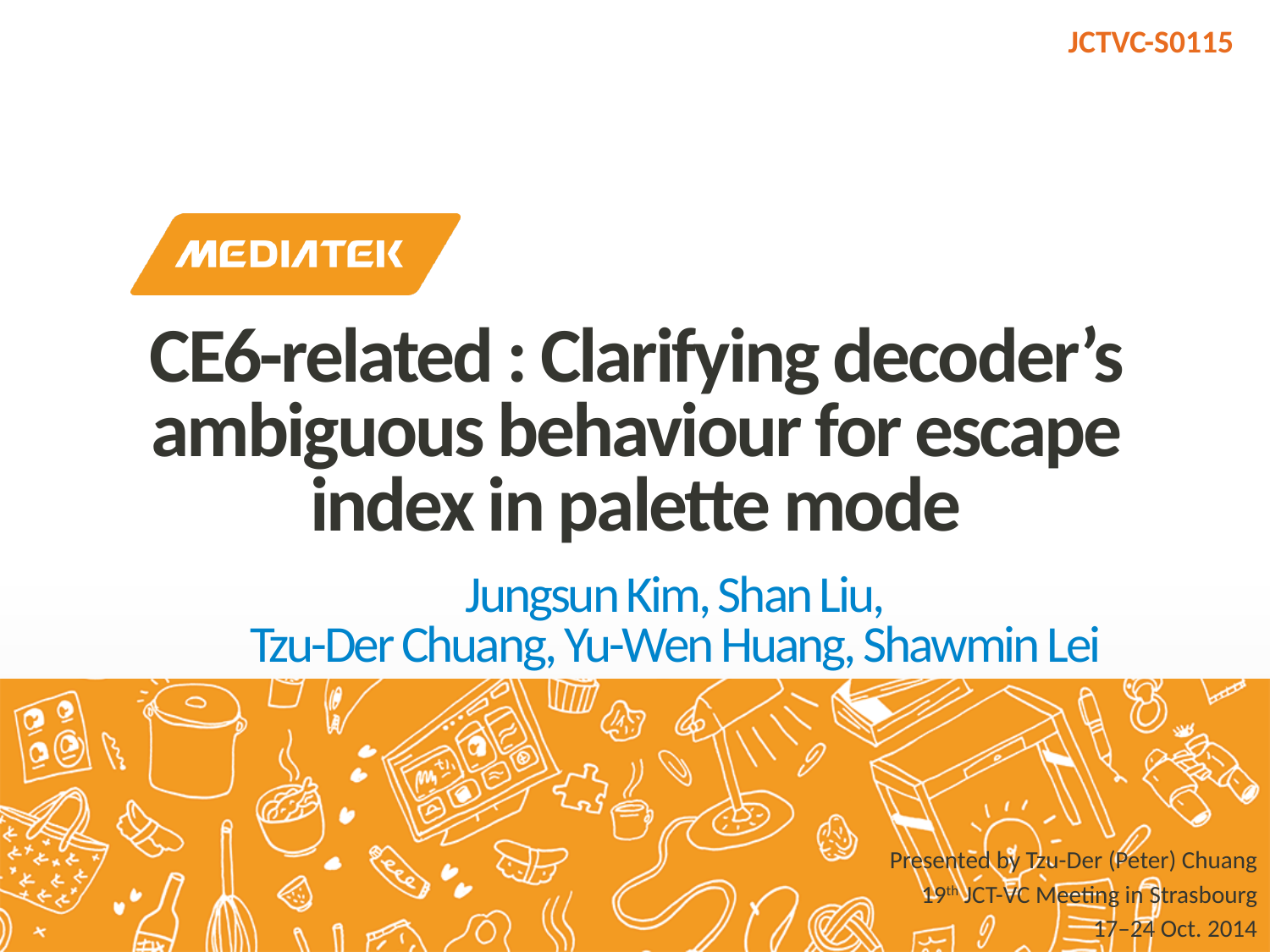

JCTVC-S0115
# CE6-related : Clarifying decoder’s ambiguous behaviour for escape index in palette mode
Jungsun Kim, Shan Liu,
Tzu-Der Chuang, Yu-Wen Huang, Shawmin Lei

Presented by Tzu-Der (Peter) Chuang
19th JCT-VC Meeting in Strasbourg
17–24 Oct. 2014
1